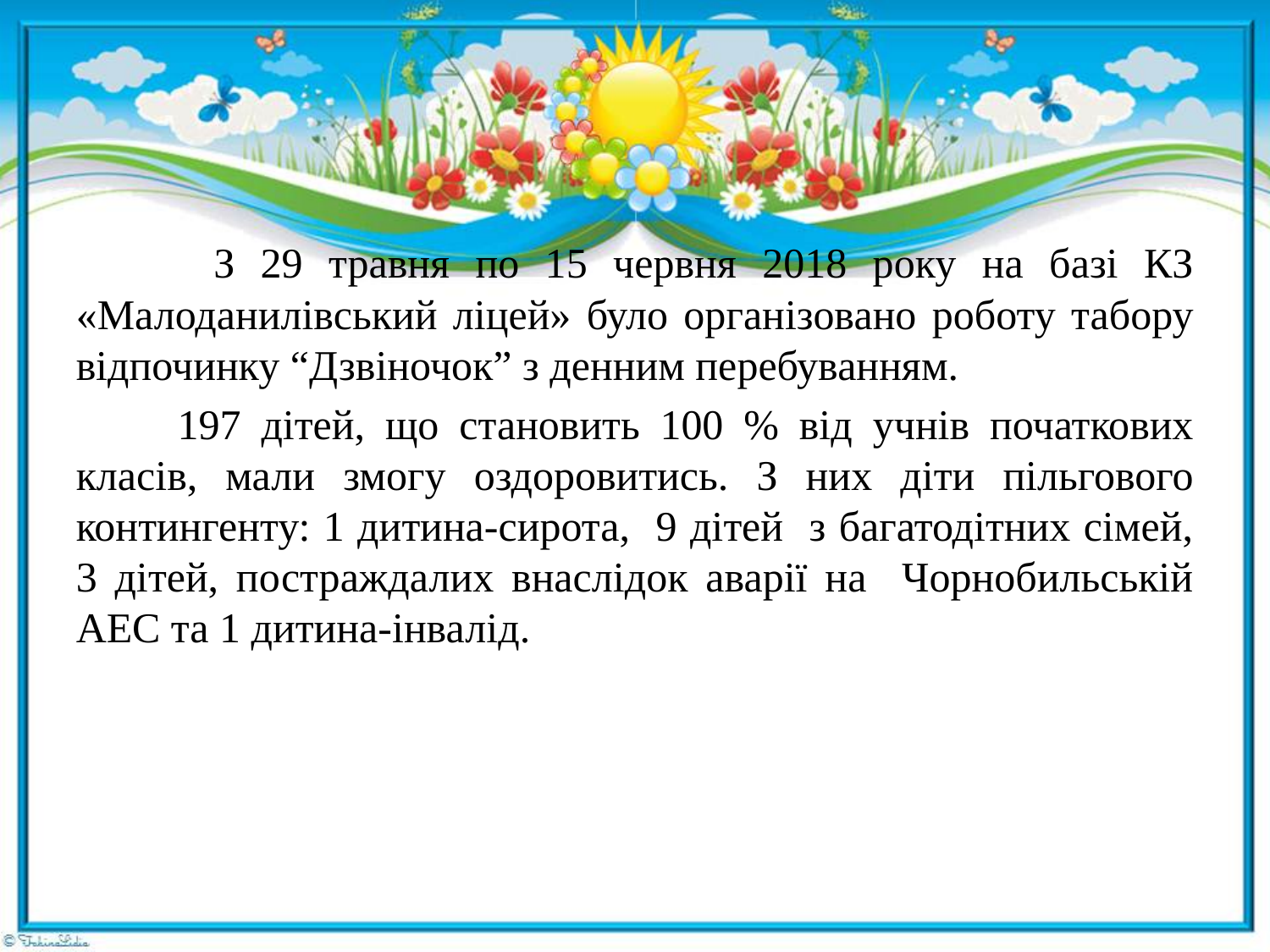

#
     З 29 травня по 15 червня 2018 року на базі КЗ «Малоданилівський ліцей» було організовано роботу табору відпочинку “Дзвіночок” з денним перебуванням.
     197 дітей, що становить 100 % від учнів початкових класів, мали змогу оздоровитись. З них діти пільгового контингенту: 1 дитина-сирота,  9 дітей  з багатодітних сімей, 3 дітей, постраждалих внаслідок аварії на  Чорнобильській АЕС та 1 дитина-інвалід.